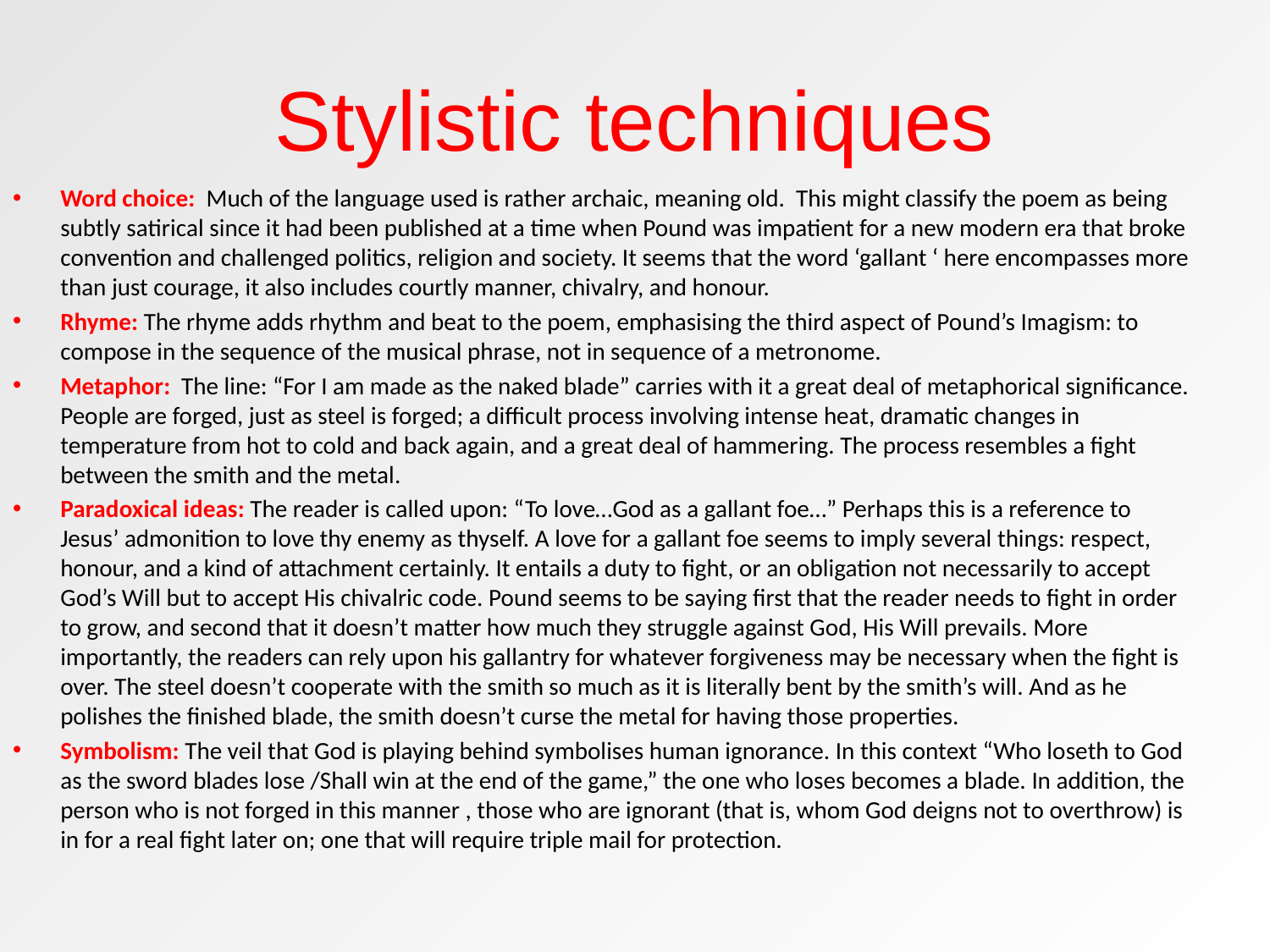

# Stylistic techniques
Word choice:  Much of the language used is rather archaic, meaning old.  This might classify the poem as being subtly satirical since it had been published at a time when Pound was impatient for a new modern era that broke convention and challenged politics, religion and society. It seems that the word ‘gallant ‘ here encompasses more than just courage, it also includes courtly manner, chivalry, and honour.
Rhyme: The rhyme adds rhythm and beat to the poem, emphasising the third aspect of Pound’s Imagism: to compose in the sequence of the musical phrase, not in sequence of a metronome.
Metaphor:  The line: “For I am made as the naked blade” carries with it a great deal of metaphorical significance. People are forged, just as steel is forged; a difficult process involving intense heat, dramatic changes in temperature from hot to cold and back again, and a great deal of hammering. The process resembles a fight between the smith and the metal.
Paradoxical ideas: The reader is called upon: “To love…God as a gallant foe…” Perhaps this is a reference to Jesus’ admonition to love thy enemy as thyself. A love for a gallant foe seems to imply several things: respect, honour, and a kind of attachment certainly. It entails a duty to fight, or an obligation not necessarily to accept God’s Will but to accept His chivalric code. Pound seems to be saying first that the reader needs to fight in order to grow, and second that it doesn’t matter how much they struggle against God, His Will prevails. More importantly, the readers can rely upon his gallantry for whatever forgiveness may be necessary when the fight is over. The steel doesn’t cooperate with the smith so much as it is literally bent by the smith’s will. And as he polishes the finished blade, the smith doesn’t curse the metal for having those properties.
Symbolism: The veil that God is playing behind symbolises human ignorance. In this context “Who loseth to God as the sword blades lose /Shall win at the end of the game,” the one who loses becomes a blade. In addition, the person who is not forged in this manner , those who are ignorant (that is, whom God deigns not to overthrow) is in for a real fight later on; one that will require triple mail for protection.